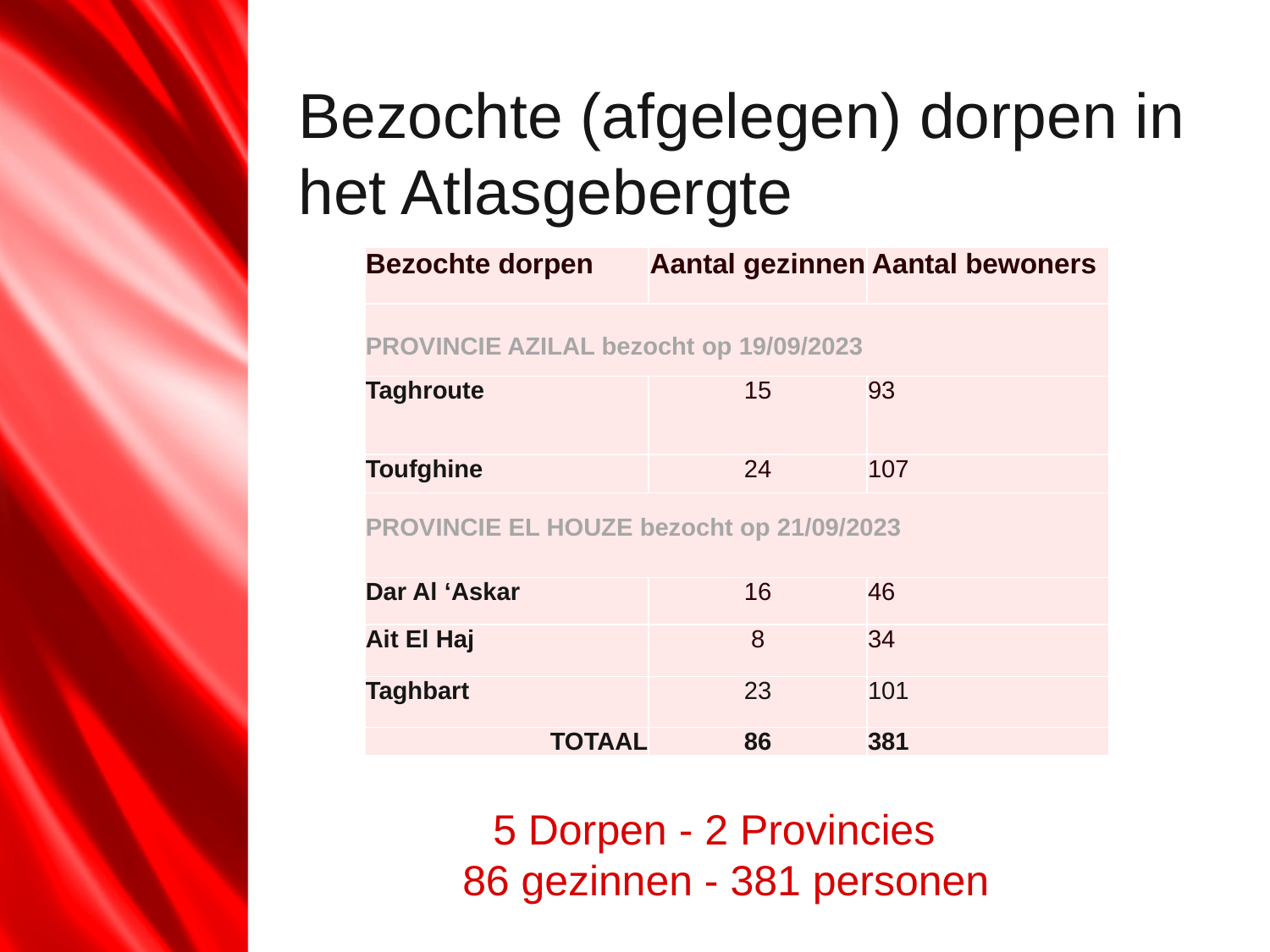

# Bezochte (afgelegen) dorpen in het Atlasgebergte
| Bezochte dorpen | Aantal gezinnen | Aantal bewoners |
| --- | --- | --- |
| PROVINCIE AZILAL bezocht op 19/09/2023 |  |  |
| Taghroute | 15 | 93 |
| Toufghine | 24 | 107 |
| PROVINCIE EL HOUZE bezocht op 21/09/2023 |  |  |
| Dar Al ‘Askar | 16 | 46 |
| Ait El Haj | 8 | 34 |
| Taghbart | 23 | 101 |
| TOTAAL | 86 | 381 |
5 Dorpen - 2 Provincies
 86 gezinnen - 381 personen